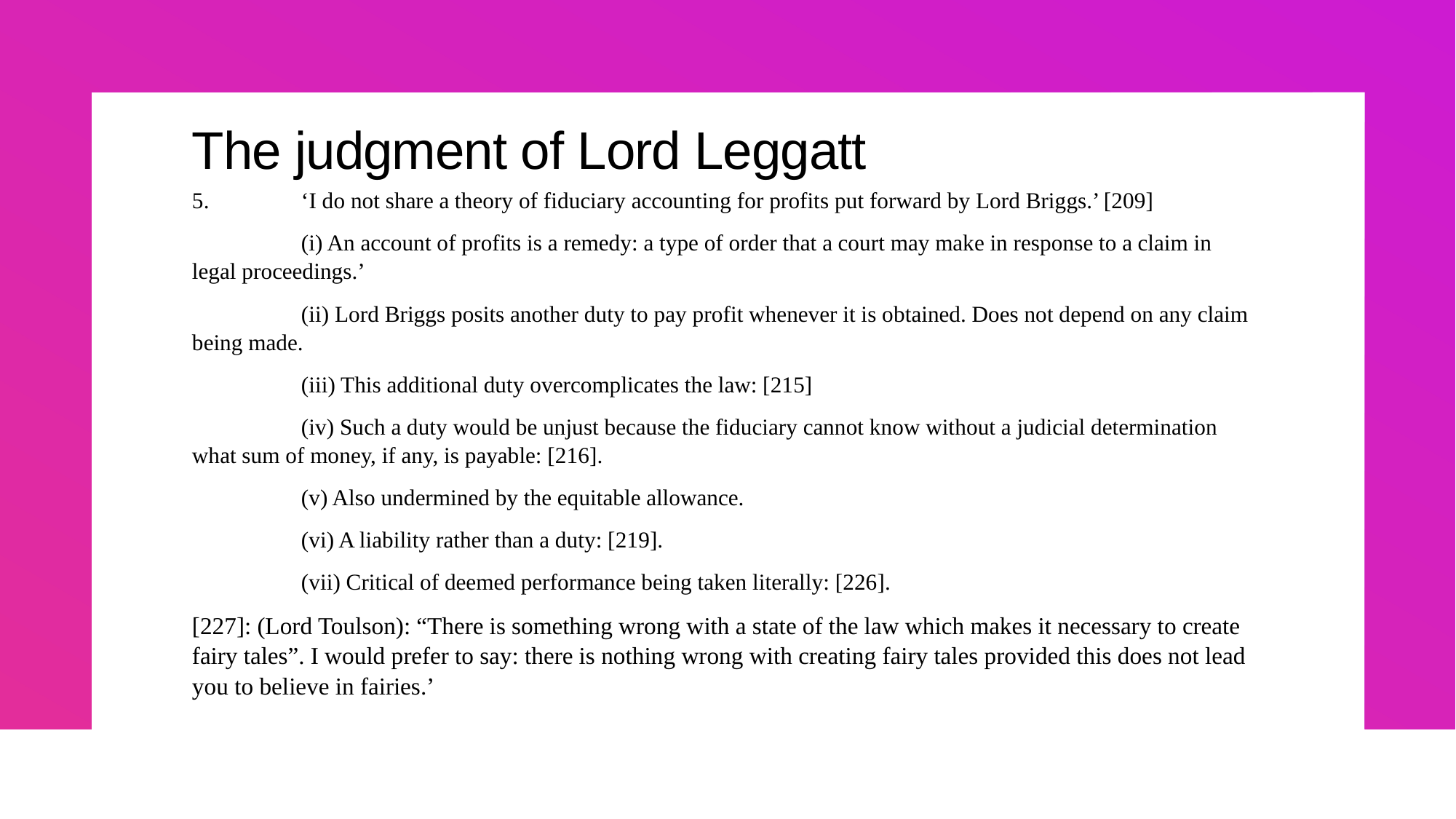

# The judgment of Lord Leggatt
5. 	‘I do not share a theory of fiduciary accounting for profits put forward by Lord Briggs.’ [209]
	(i) An account of profits is a remedy: a type of order that a court may make in response to a claim in legal proceedings.’
	(ii) Lord Briggs posits another duty to pay profit whenever it is obtained. Does not depend on any claim being made.
	(iii) This additional duty overcomplicates the law: [215]
	(iv) Such a duty would be unjust because the fiduciary cannot know without a judicial determination what sum of money, if any, is payable: [216].
	(v) Also undermined by the equitable allowance.
	(vi) A liability rather than a duty: [219].
	(vii) Critical of deemed performance being taken literally: [226].
[227]: (Lord Toulson): “There is something wrong with a state of the law which makes it necessary to create fairy tales”. I would prefer to say: there is nothing wrong with creating fairy tales provided this does not lead you to believe in fairies.’